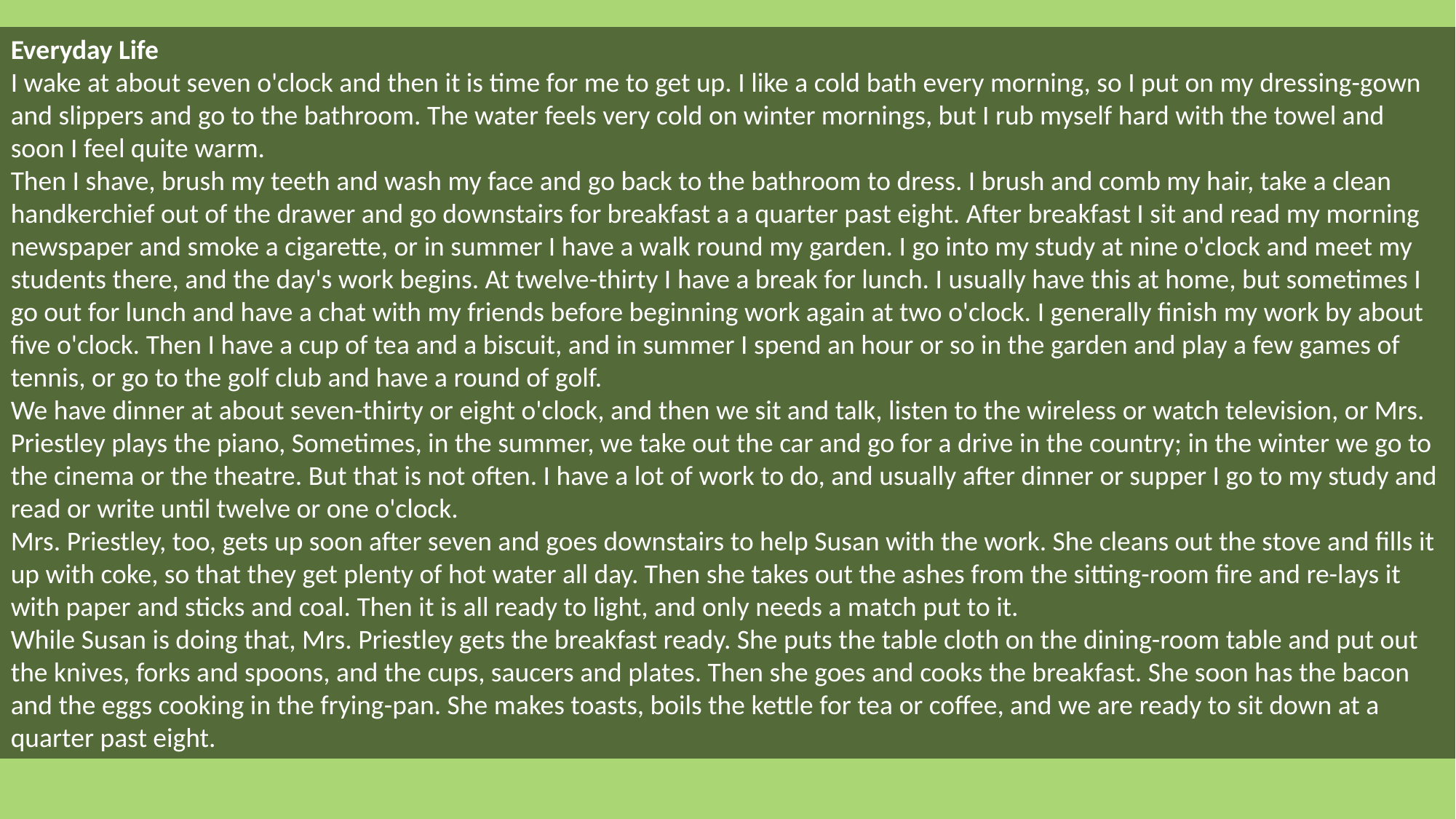

Everyday Life
I wake at about seven o'clock and then it is time for me to get up. I like a cold bath every morning, so I put on my dressing-gown and slippers and go to the bathroom. The water feels very cold on winter mornings, but I rub myself hard with the towel and soon I feel quite warm.
Then I shave, brush my teeth and wash my face and go back to the bathroom to dress. I brush and comb my hair, take a clean handkerchief out of the drawer and go downstairs for breakfast a a quarter past eight. After breakfast I sit and read my morning newspaper and smoke a cigarette, or in summer I have a walk round my garden. I go into my study at nine o'clock and meet my students there, and the day's work begins. At twelve-thirty I have a break for lunch. I usually have this at home, but sometimes I go out for lunch and have a chat with my friends before beginning work again at two o'clock. I generally finish my work by about five o'clock. Then I have a cup of tea and a biscuit, and in summer I spend an hour or so in the garden and play a few games of tennis, or go to the golf club and have a round of golf.
We have dinner at about seven-thirty or eight o'clock, and then we sit and talk, listen to the wireless or watch television, or Mrs. Priestley plays the piano, Sometimes, in the summer, we take out the car and go for a drive in the country; in the winter we go to the cinema or the theatre. But that is not often. I have a lot of work to do, and usually after dinner or supper I go to my study and read or write until twelve or one o'clock.
Mrs. Priestley, too, gets up soon after seven and goes downstairs to help Susan with the work. She cleans out the stove and fills it up with coke, so that they get plenty of hot water all day. Then she takes out the ashes from the sitting-room fire and re-lays it with paper and sticks and coal. Then it is all ready to light, and only needs a match put to it.
While Susan is doing that, Mrs. Priestley gets the breakfast ready. She puts the table cloth on the dining-room table and put out the knives, forks and spoons, and the cups, saucers and plates. Then she goes and cooks the breakfast. She soon has the bacon and the eggs cooking in the frying-pan. She makes toasts, boils the kettle for tea or coffee, and we are ready to sit down at a quarter past eight.